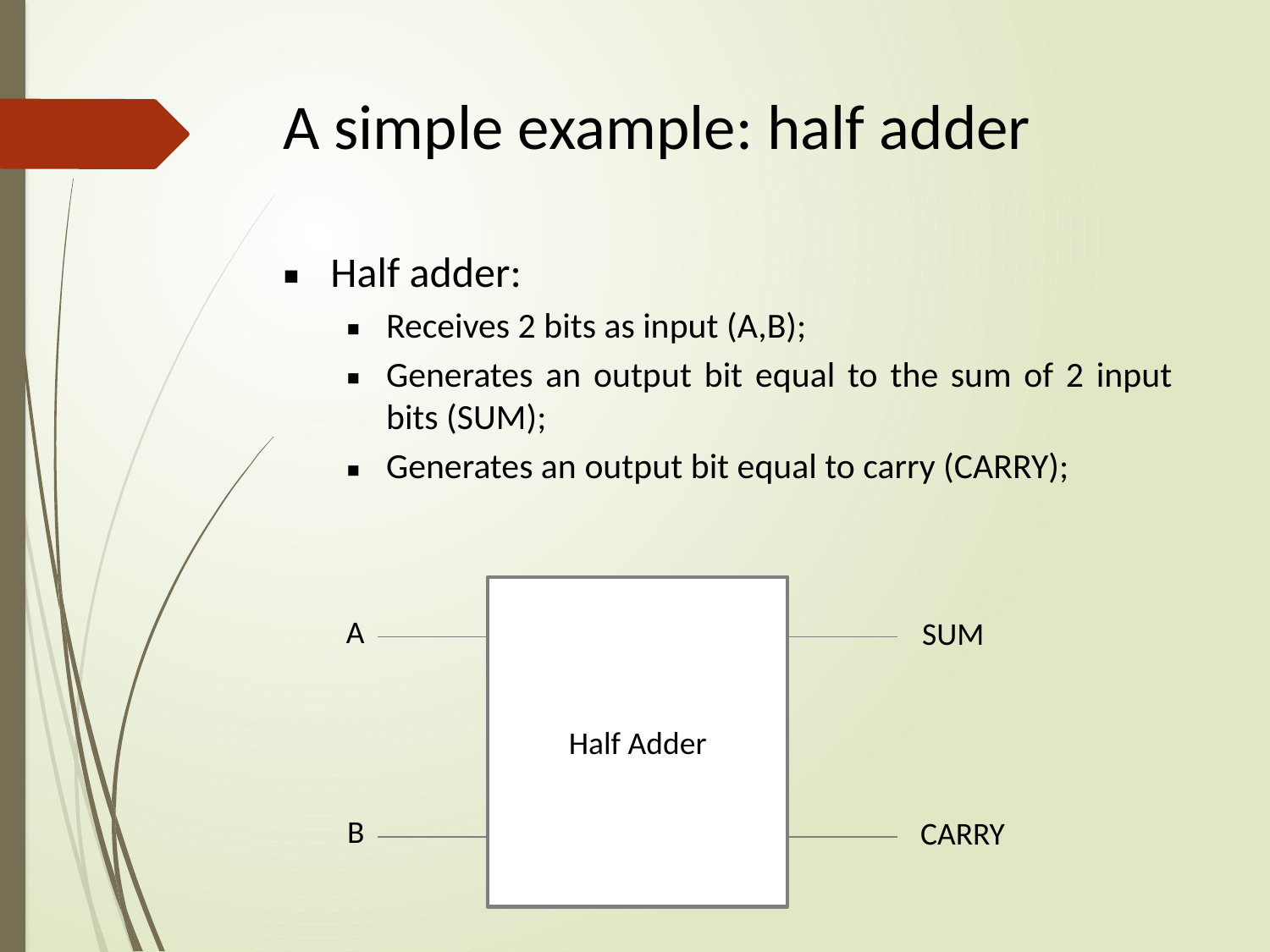

# A simple example: half adder
Half adder:
Receives 2 bits as input (A,B);
Generates an output bit equal to the sum of 2 input bits (SUM);
Generates an output bit equal to carry (CARRY);
Half Adder
A
SUM
B
CARRY